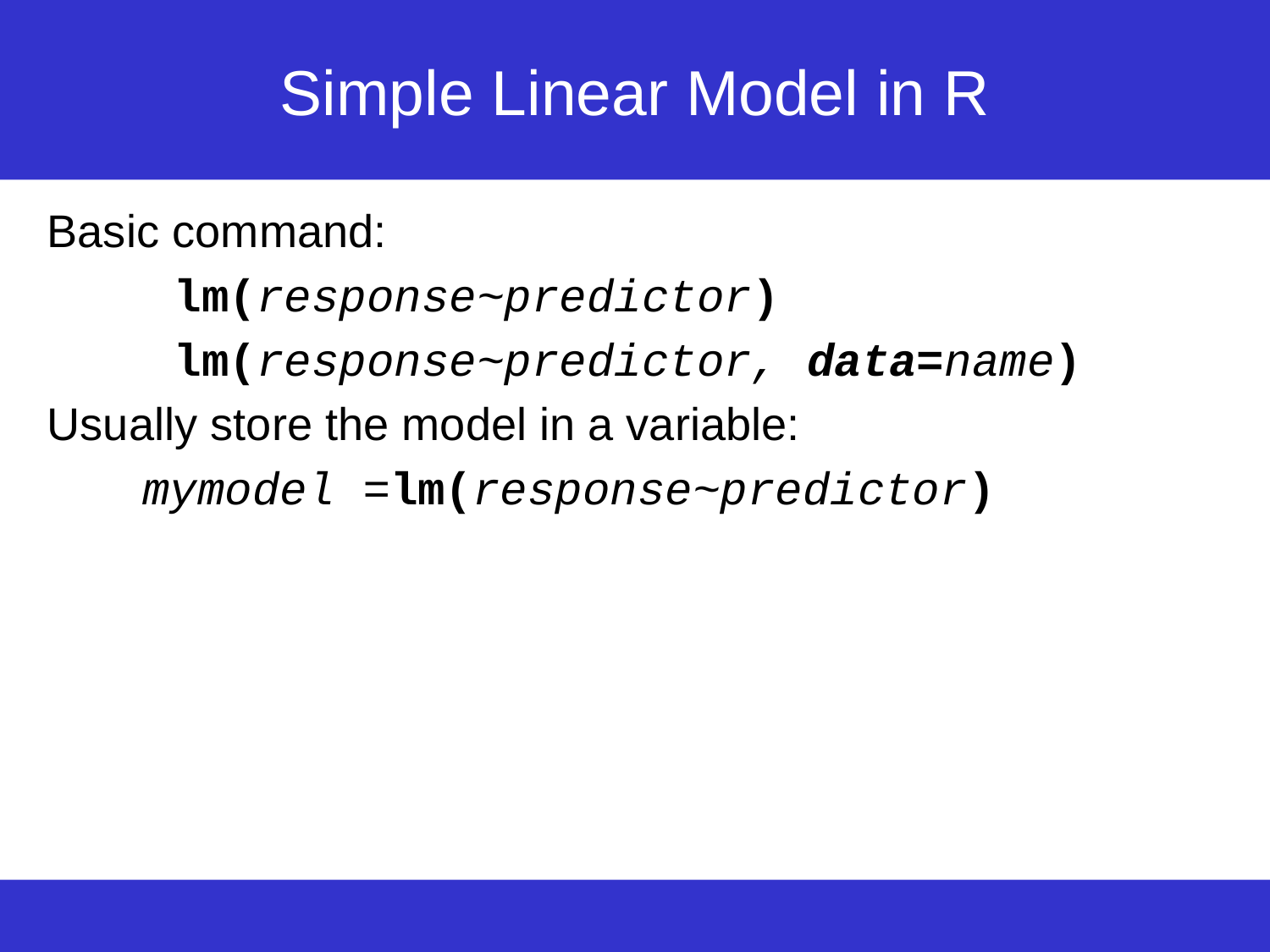

# Simple Linear Model in R
Basic command:
	lm(response~predictor)
	lm(response~predictor, data=name)
Usually store the model in a variable:
mymodel =lm(response~predictor)